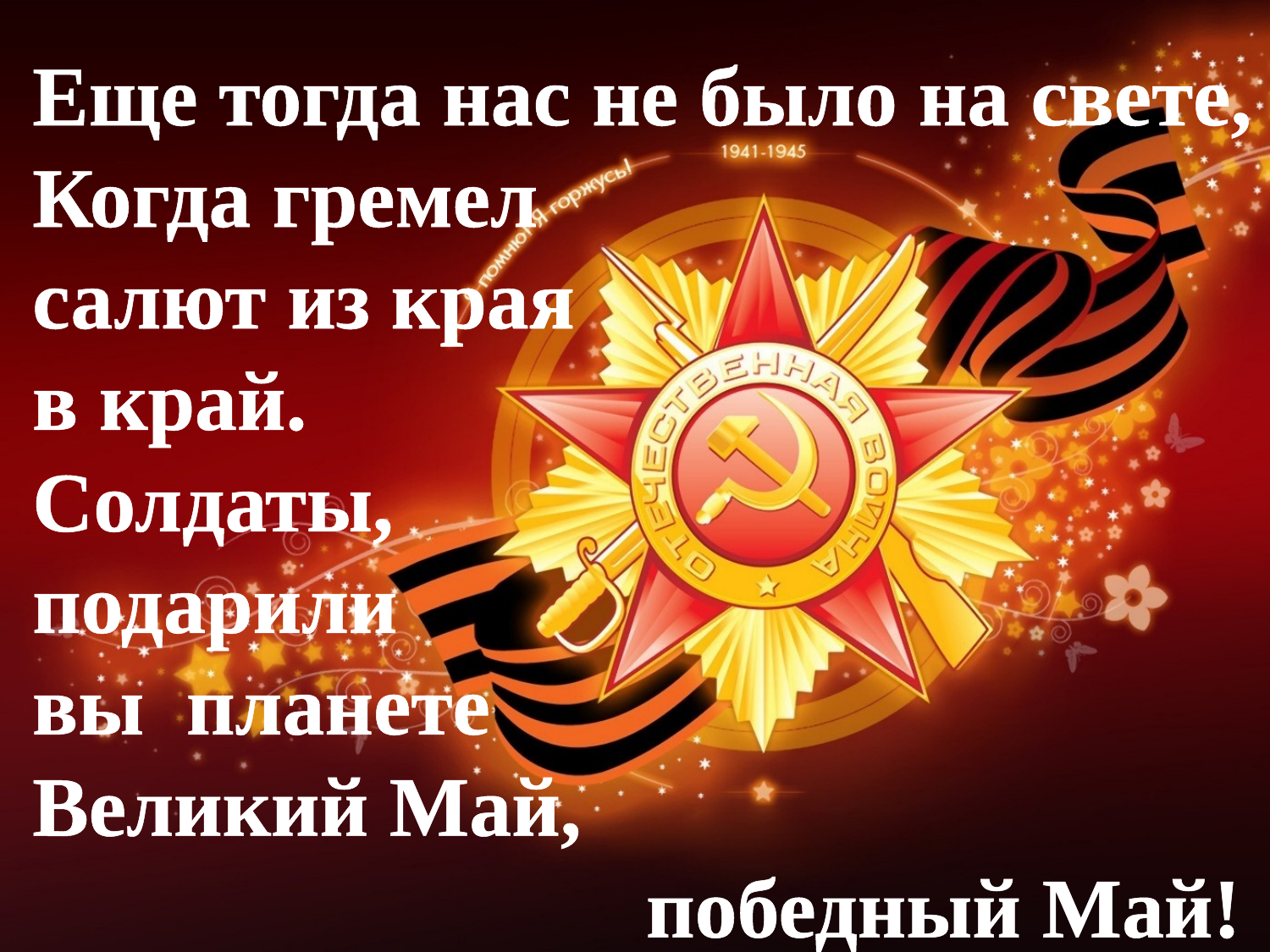

Еще тогда нас не было на свете,
Когда гремел
салют из края
в край.
Солдаты,
подарили
вы  планете
Великий Май,
                             победный Май!